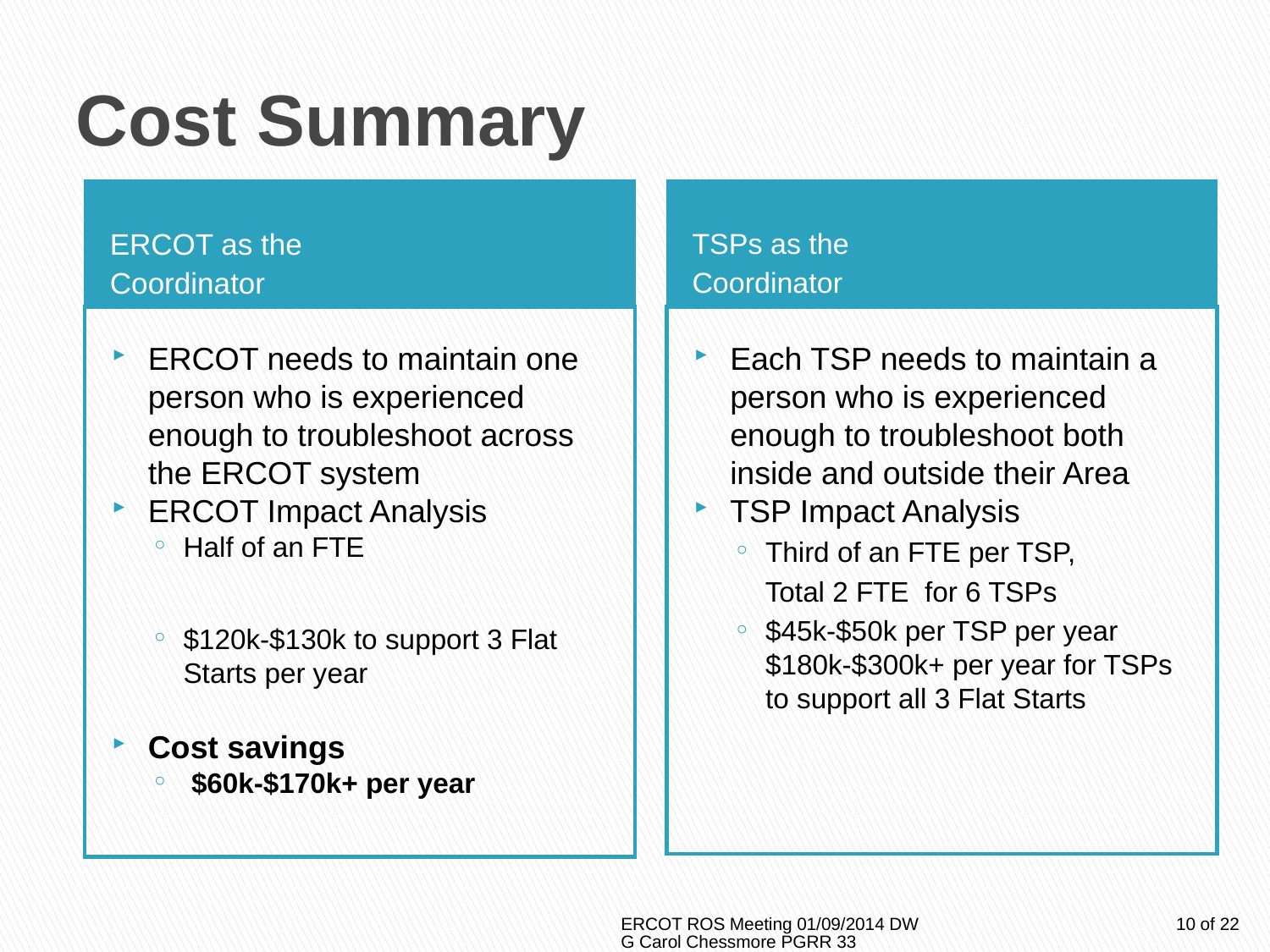

# Cost Summary

ERCOT as the
Coordinator

TSPs as the
Coordinator

Each TSP needs to maintain a person who is experienced enough to troubleshoot both inside and outside their Area
TSP Impact Analysis
Third of an FTE per TSP,
    Total 2 FTE  for 6 TSPs
$45k-$50k per TSP per year $180k-$300k+ per year for TSPs to support all 3 Flat Starts

ERCOT needs to maintain one person who is experienced enough to troubleshoot across the ERCOT system
ERCOT Impact Analysis
Half of an FTE

$120k-$130k to support 3 Flat Starts per year

Cost savings
 $60k-$170k+ per year

ERCOT ROS Meeting 01/09/2014 DWG Carol Chessmore PGRR 33
10 of 22